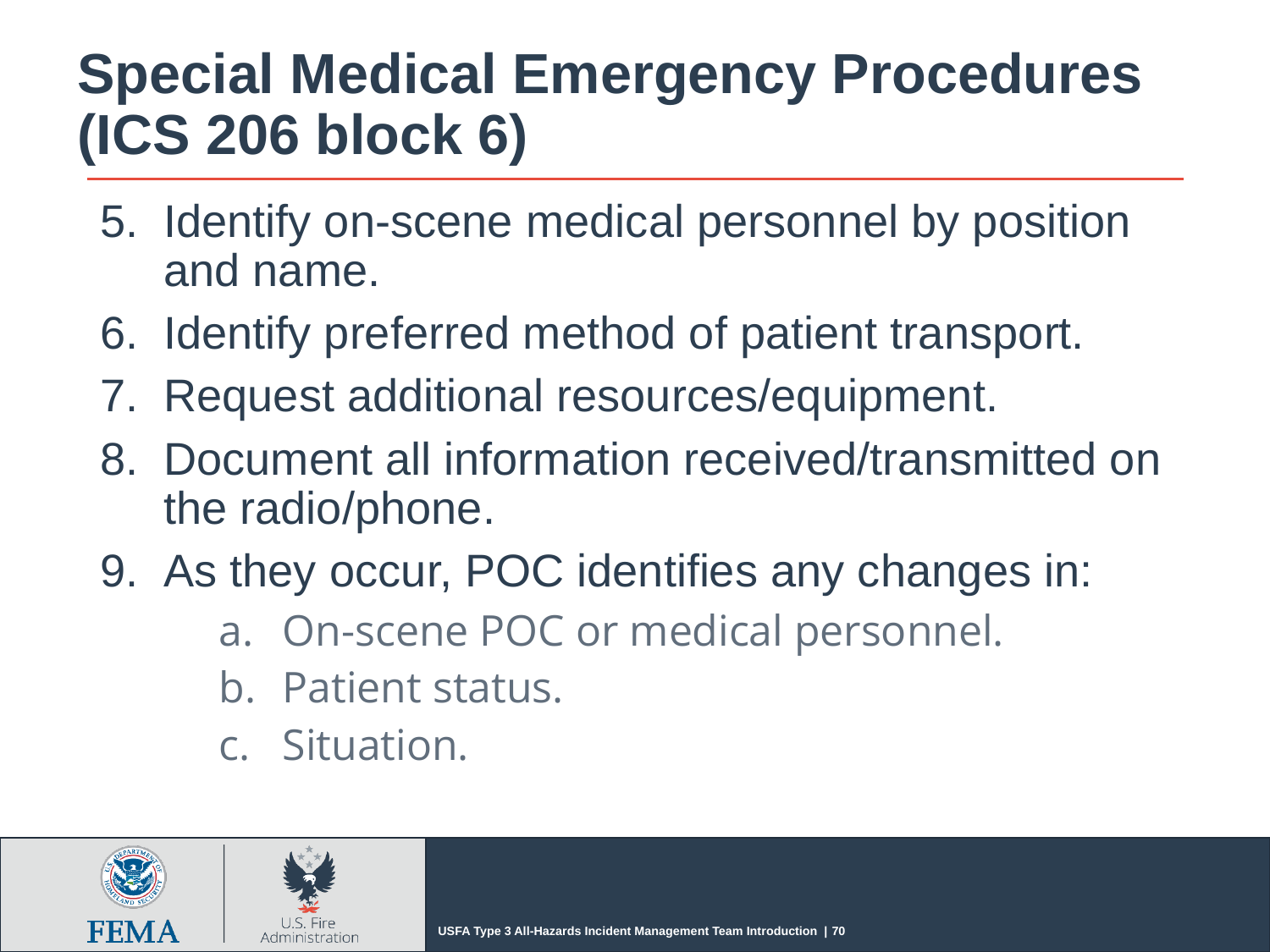

# Special Medical Emergency Procedures (ICS 206 block 6)
Identify on-scene medical personnel by position and name.
Identify preferred method of patient transport.
Request additional resources/equipment.
Document all information received/transmitted on the radio/phone.
As they occur, POC identifies any changes in:
On-scene POC or medical personnel.
Patient status.
Situation.

USFA Type 3 All-Hazards Incident Management Team Introduction  | 70